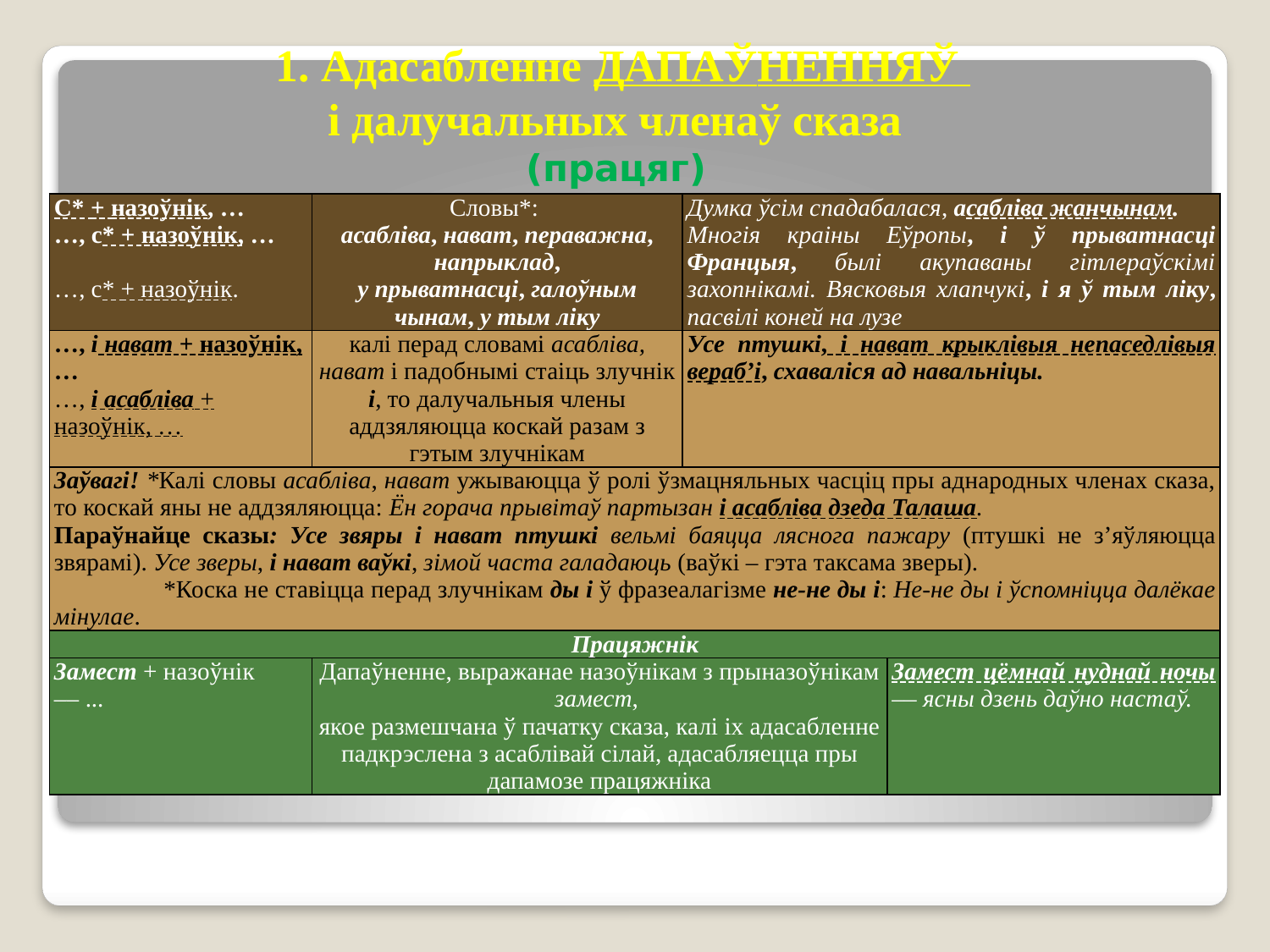

# 1. Адасабленне ДАПАЎНЕННЯЎ і далучальных членаў сказа (працяг)
| С\* + назоўнік, … …, с\* + назоўнік, … …, с\* + назоўнік. | Словы\*: асабліва, нават, пераважна, напрыклад, у прыватнасці, галоўным чынам, у тым ліку | Думка ўсім спадабалася, асабліва жанчынам. Многія краіны Еўропы, і ў прыватнасці Францыя, былі акупаваны гітлераўскімі захопнікамі. Вясковыя хлапчукі, і я ў тым ліку, пасвілі коней на лузе |  |
| --- | --- | --- | --- |
| …, і нават + назоўнік, … …, і асабліва + назоўнік, … | калі перад словамі асабліва, нават і падобнымі стаіць злучнік і, то далучальныя члены аддзяляюцца коскай разам з гэтым злучнікам | Усе птушкі, і нават крыклівыя непаседлівыя вераб’і, схаваліся ад навальніцы. |  |
| Заўвагі! \*Калі словы асабліва, нават ужываюцца ў ролі ўзмацняльных часціц пры аднародных членах сказа, то коскай яны не аддзяляюцца: Ён горача прывітаў партызан і асабліва дзеда Талаша. Параўнайце сказы: Усе звяры і нават птушкі вельмі баяцца ляснога пажару (птушкі не з’яўляюцца звярамі). Усе зверы, і нават ваўкі, зімой часта галадаюць (ваўкі – гэта таксама зверы). \*Коска не ставіцца перад злучнікам ды і ў фразеалагізме не-не ды і: Не-не ды і ўспомніцца далёкае мінулае. |  |  |  |
| Працяжнік |  |  |  |
| Замест + назоўнік –– ... | Дапаўненне, выражанае назоўнікам з прыназоўнікам замест, якое размешчана ў пачатку сказа, калі іх адасабленне падкрэслена з асаблівай сілай, адасабляецца пры дапамозе працяжніка |  | Замест цёмнай нуднай ночы –– ясны дзень даўно настаў. |